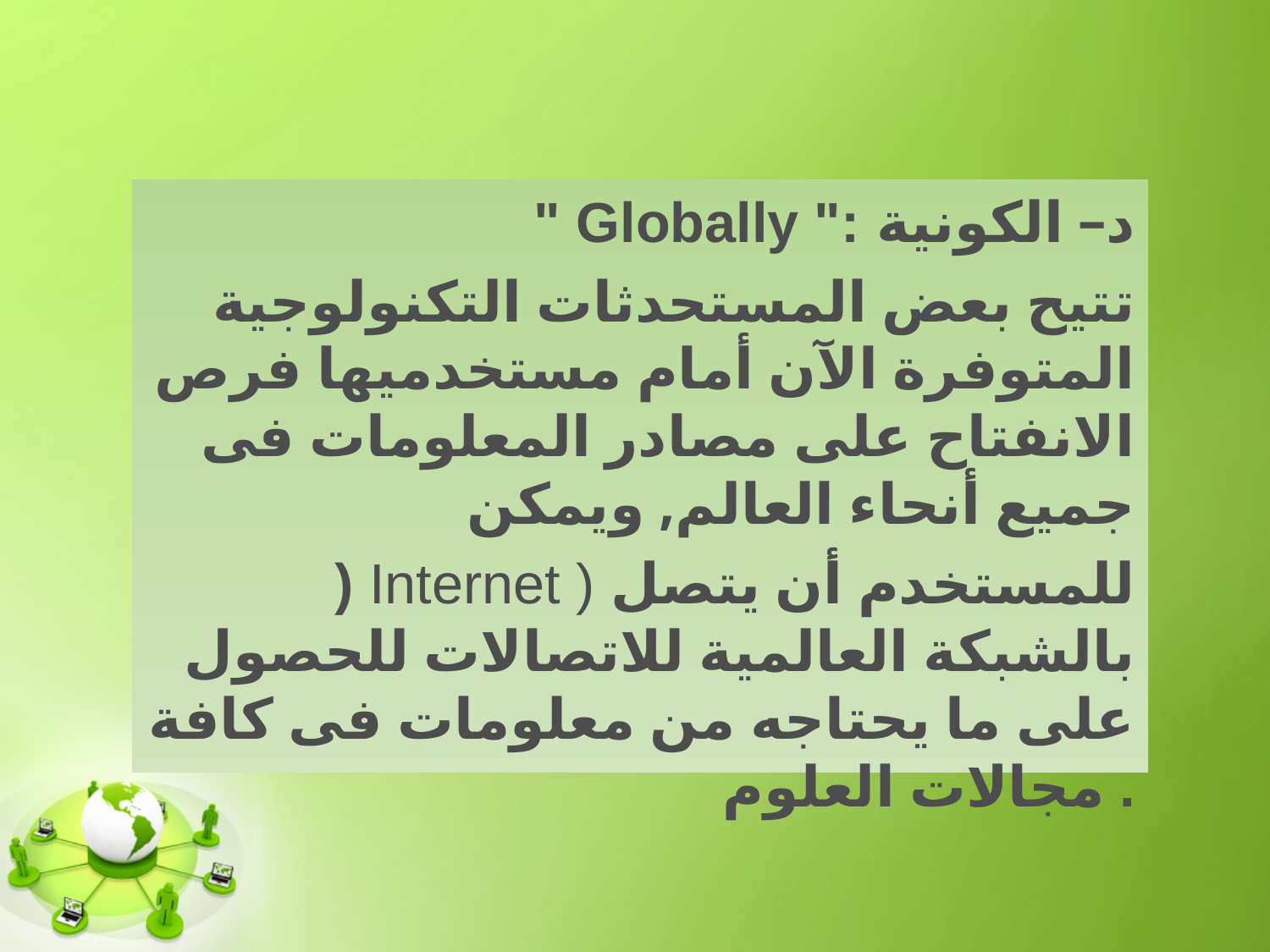

#
" Globally ": د– الكونية
تتيح بعض المستحدثات التكنولوجية المتوفرة الآن أمام مستخدميها فرص الانفتاح على مصادر المعلومات فى جميع أنحاء العالم, ويمكن
) Internet ) للمستخدم أن يتصل بالشبكة العالمية للاتصالات للحصول على ما يحتاجه من معلومات فى كافة مجالات العلوم .